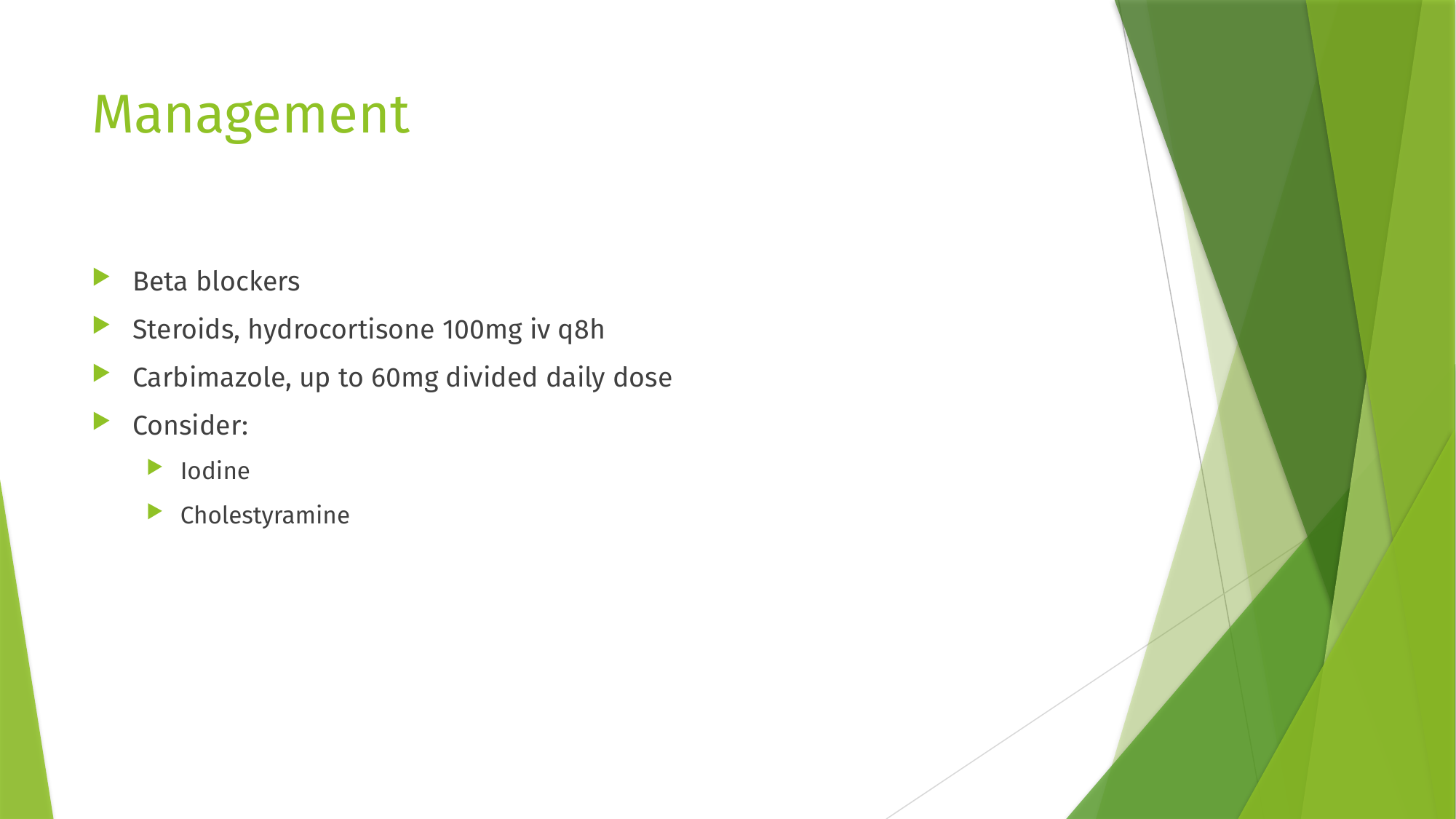

# Management
Beta blockers
Steroids, hydrocortisone 100mg iv q8h
Carbimazole, up to 60mg divided daily dose
Consider:
Iodine
Cholestyramine